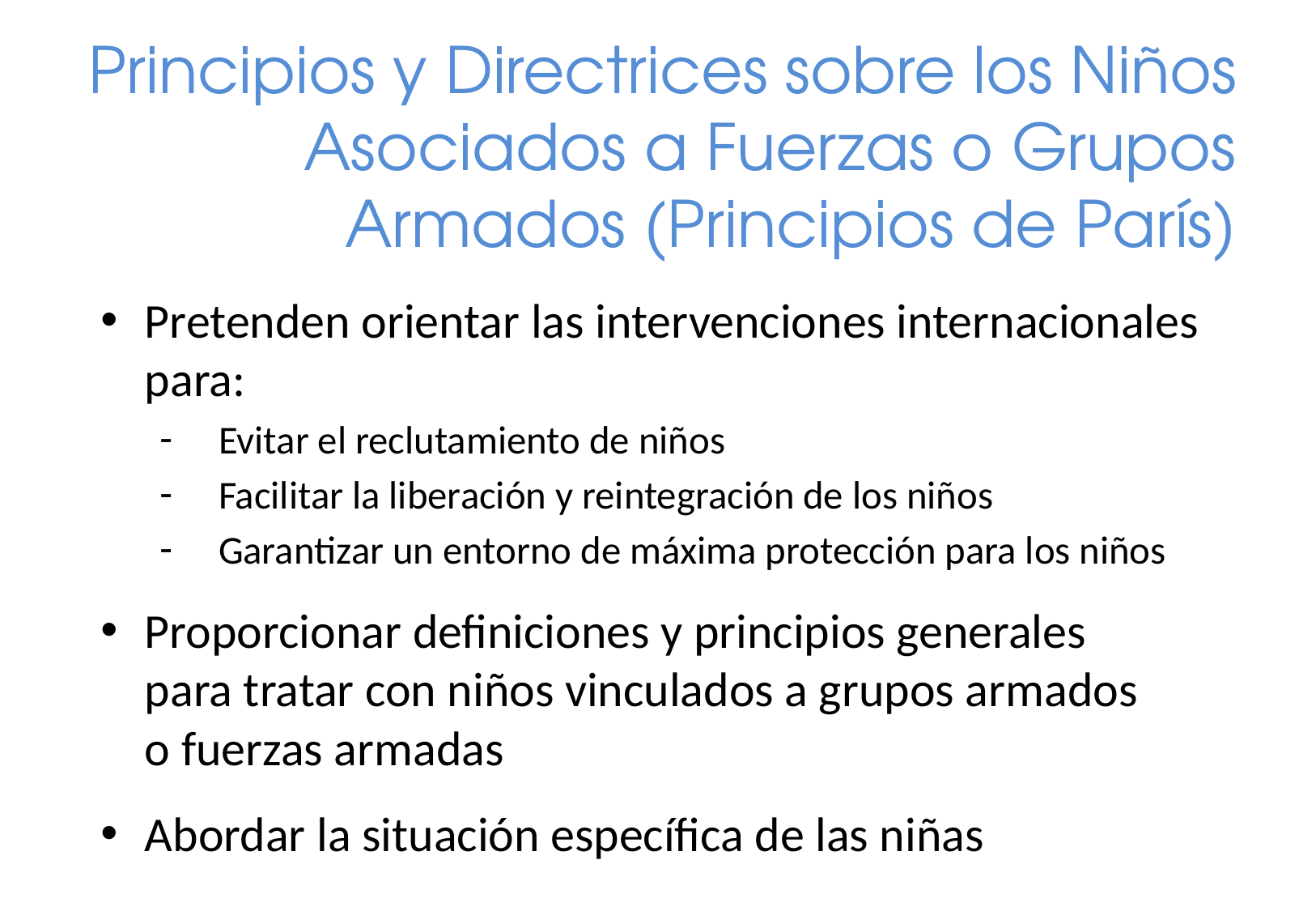

# Principios y Directrices sobre los Niños Asociados a Fuerzas o Grupos Armados (Principios de París)
Pretenden orientar las intervenciones internacionales para:
Evitar el reclutamiento de niños
Facilitar la liberación y reintegración de los niños
Garantizar un entorno de máxima protección para los niños
Proporcionar definiciones y principios generales
para tratar con niños vinculados a grupos armados
o fuerzas armadas
Abordar la situación específica de las niñas